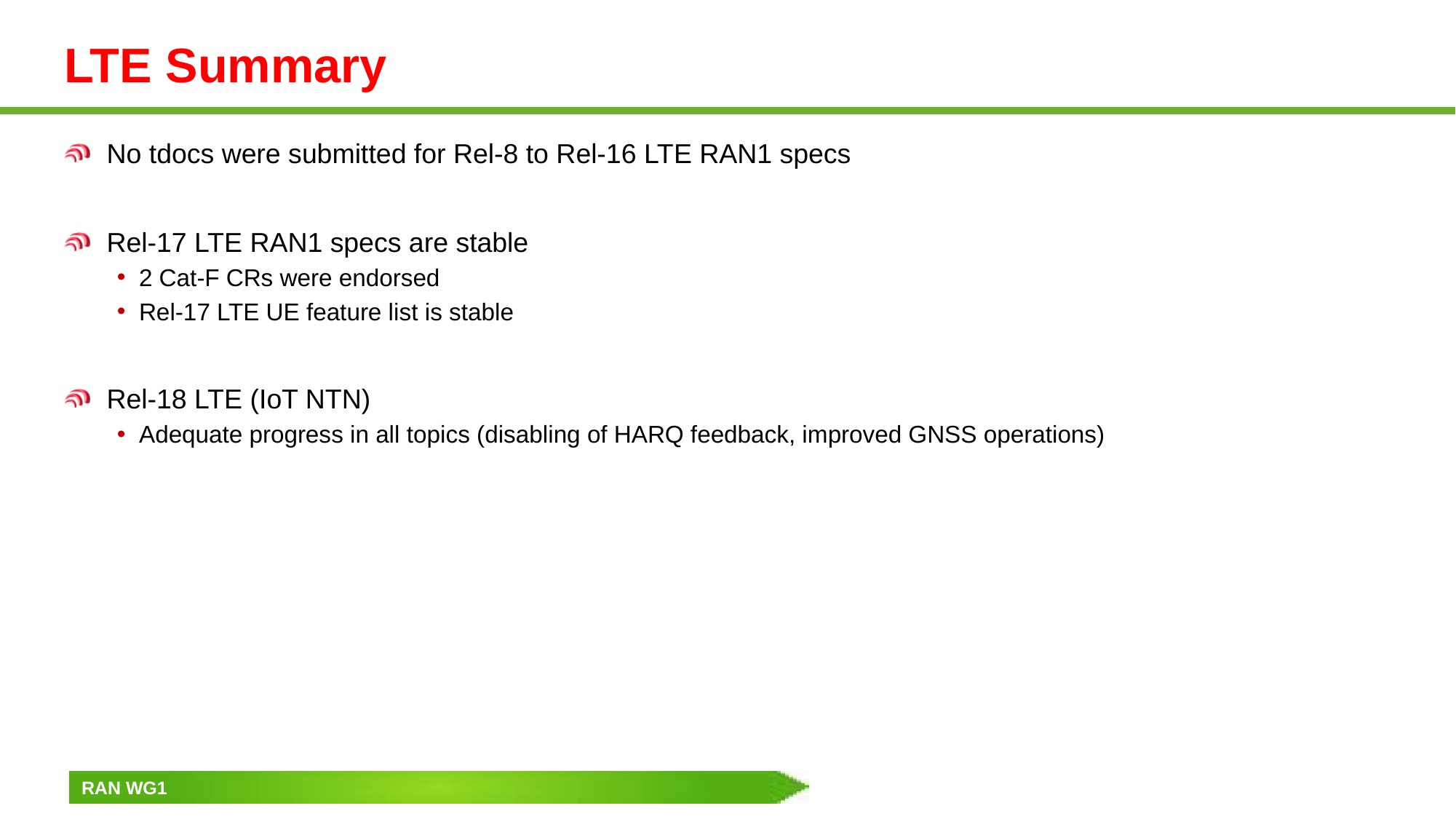

# LTE Summary
No tdocs were submitted for Rel-8 to Rel-16 LTE RAN1 specs

Rel-17 LTE RAN1 specs are stable
2 Cat-F CRs were endorsed
Rel-17 LTE UE feature list is stable

Rel-18 LTE (IoT NTN)
Adequate progress in all topics (disabling of HARQ feedback, improved GNSS operations)